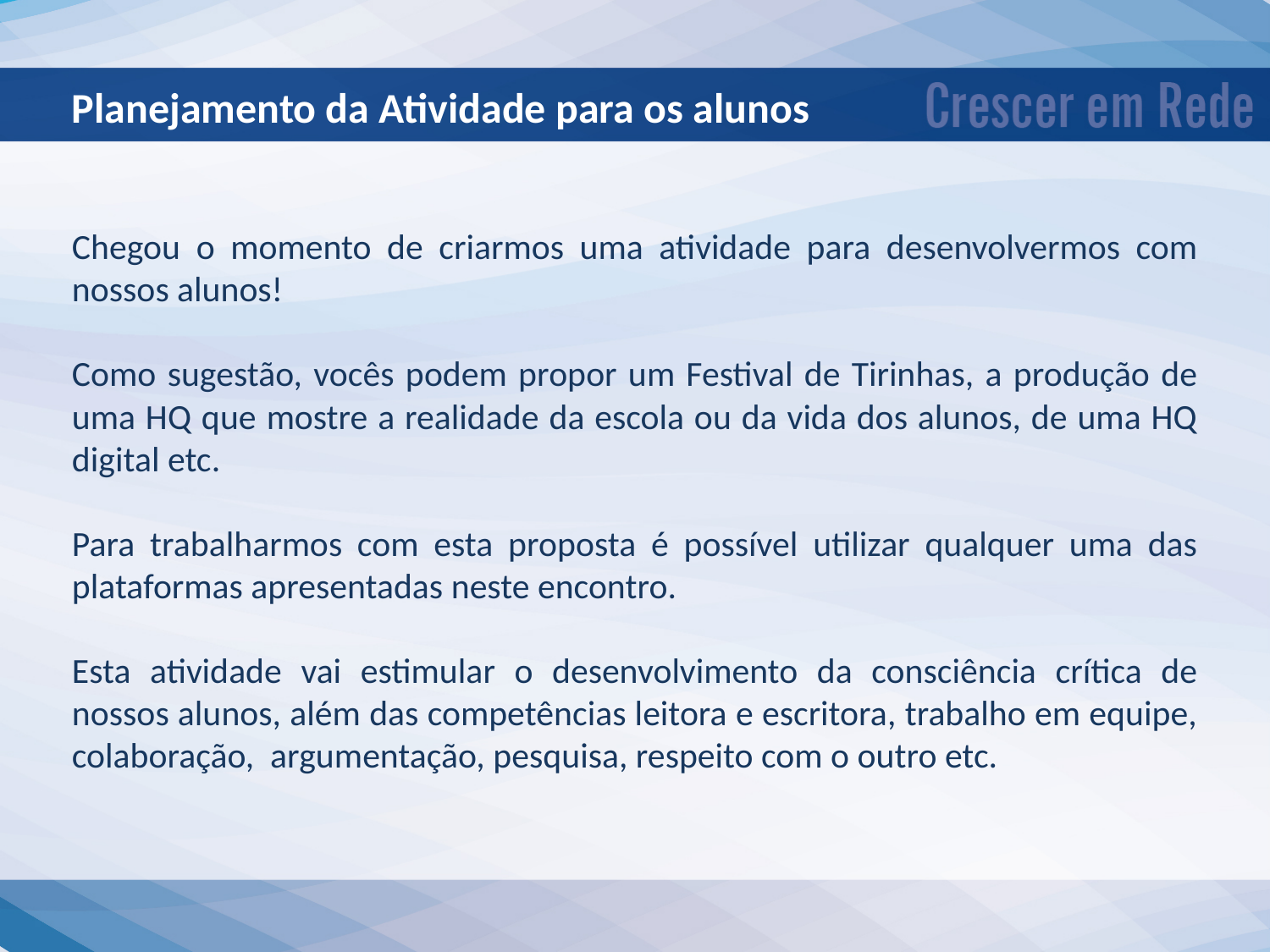

Planejamento da Atividade para os alunos

Chegou o momento de criarmos uma atividade para desenvolvermos com nossos alunos!

Como sugestão, vocês podem propor um Festival de Tirinhas, a produção de uma HQ que mostre a realidade da escola ou da vida dos alunos, de uma HQ digital etc.

Para trabalharmos com esta proposta é possível utilizar qualquer uma das plataformas apresentadas neste encontro.

Esta atividade vai estimular o desenvolvimento da consciência crítica de nossos alunos, além das competências leitora e escritora, trabalho em equipe, colaboração,  argumentação, pesquisa, respeito com o outro etc.